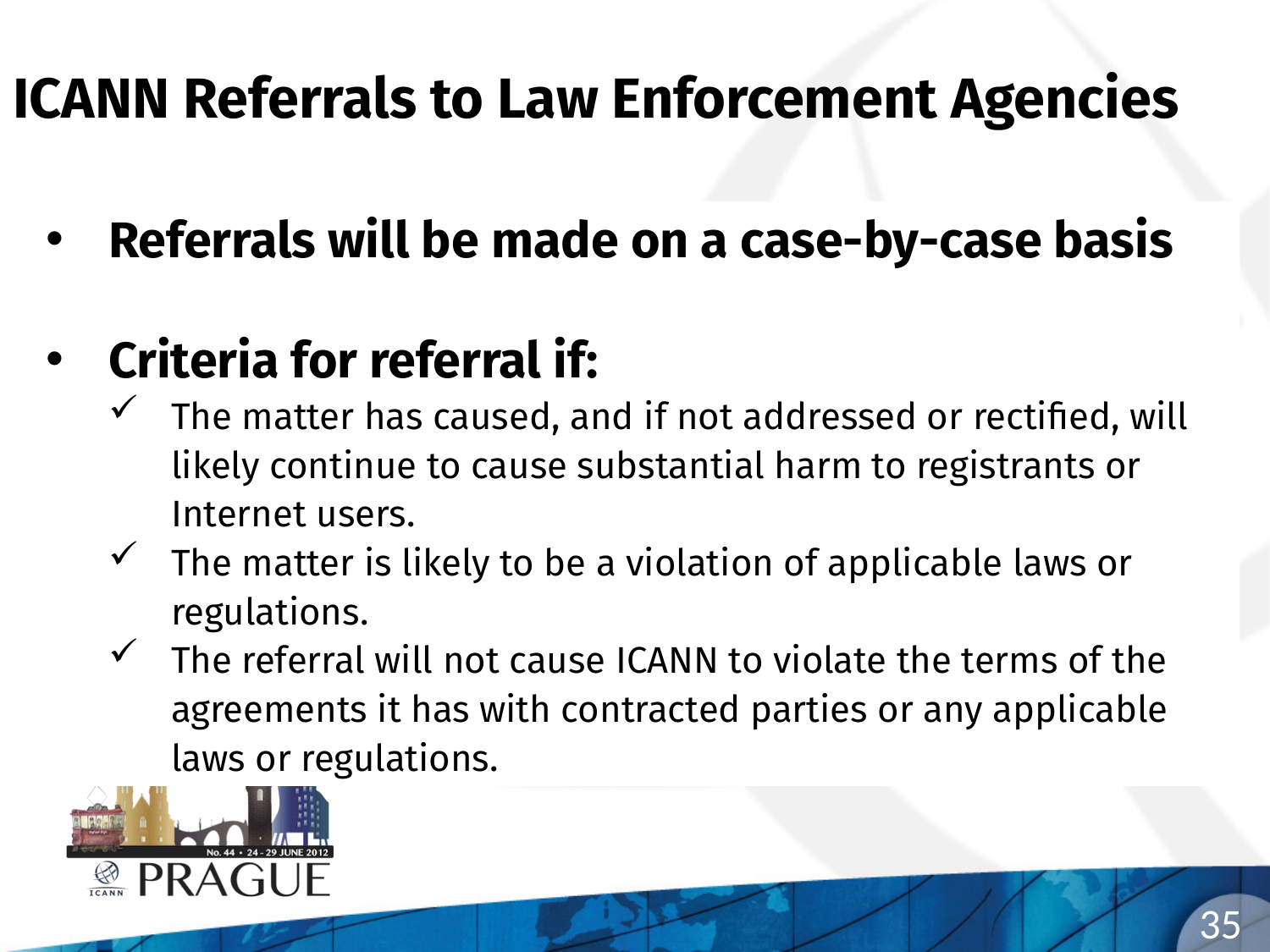

ICANN Referrals to Law Enforcement Agencies
Referrals will be made on a case-by-case basis

Criteria for referral if:
The matter has caused, and if not addressed or rectified, will likely continue to cause substantial harm to registrants or Internet users.
The matter is likely to be a violation of applicable laws or regulations.
The referral will not cause ICANN to violate the terms of the agreements it has with contracted parties or any applicable laws or regulations.
35